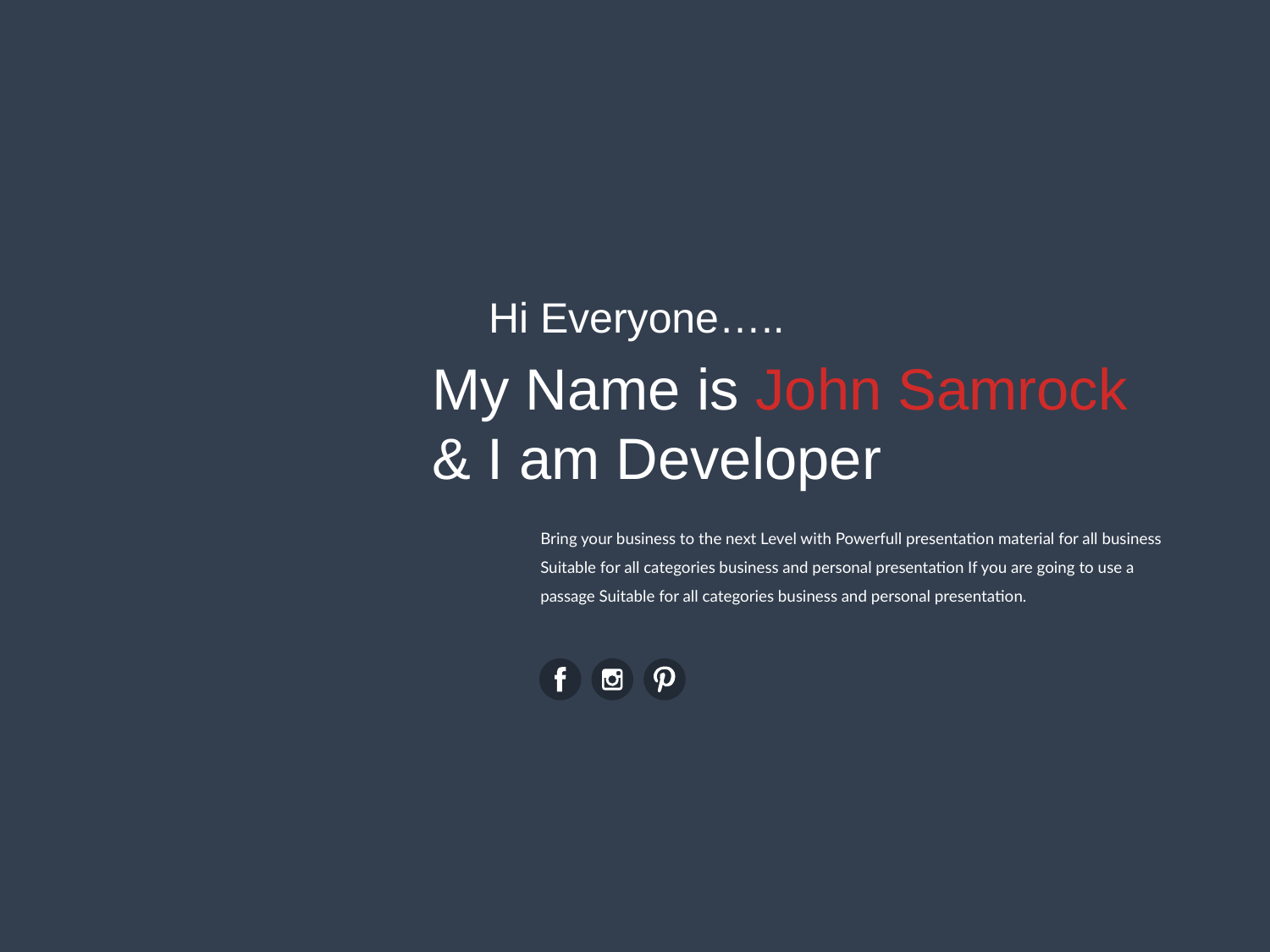

Hi Everyone…..
My Name is John Samrock
& I am Developer
Bring your business to the next Level with Powerfull presentation material for all business Suitable for all categories business and personal presentation If you are going to use a passage Suitable for all categories business and personal presentation.